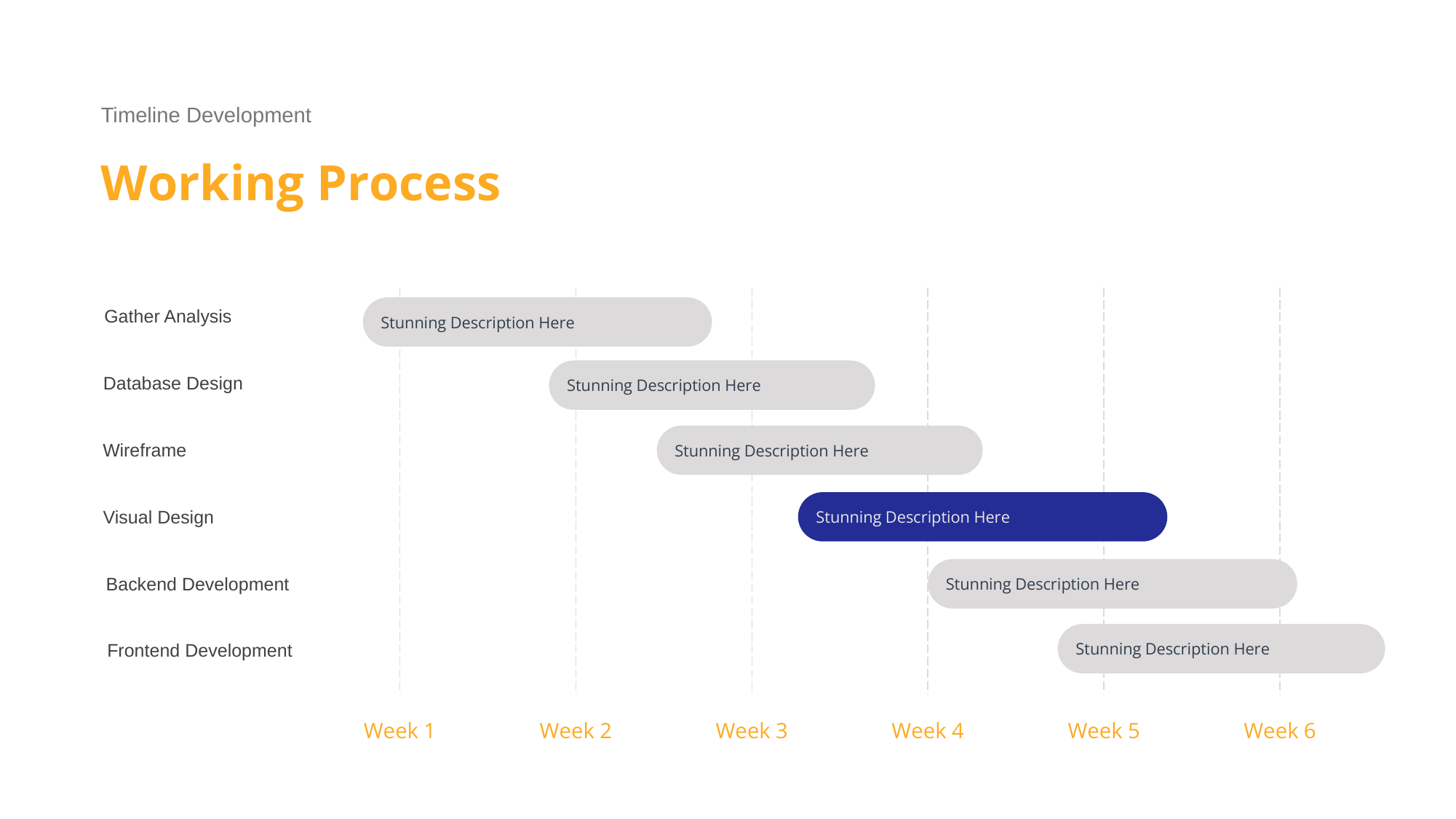

Timeline Development
Working Process
Stunning Description Here
Gather Analysis
Stunning Description Here
Database Design
Stunning Description Here
Wireframe
Stunning Description Here
Visual Design
Stunning Description Here
Backend Development
Stunning Description Here
Frontend Development
Week 1
Week 2
Week 3
Week 4
Week 5
Week 6